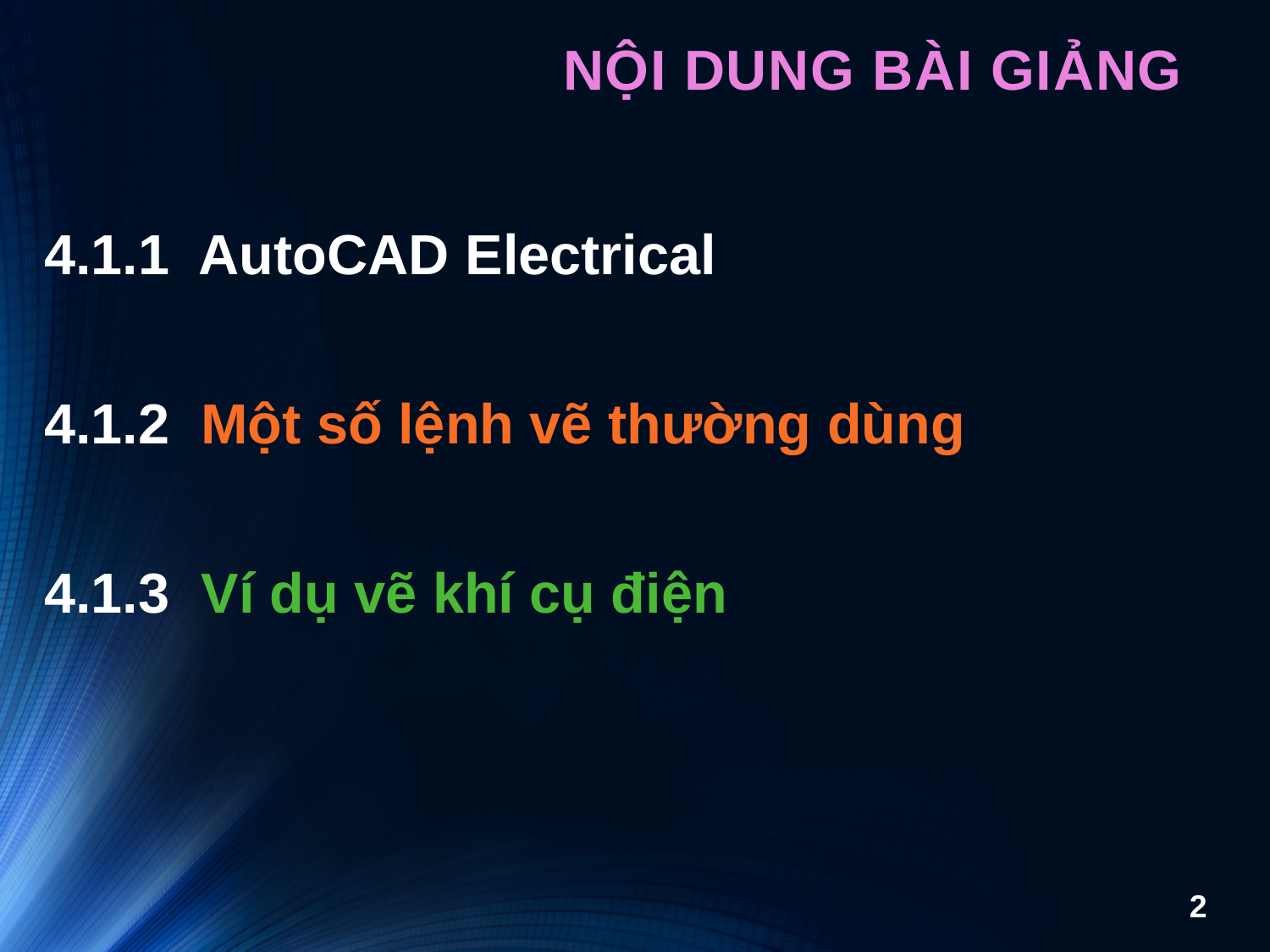

NỘI DUNG BÀI GIẢNG

4.1.1  AutoCAD Electrical

4.1.2  Một số lệnh vẽ thường dùng

4.1.3  Ví dụ vẽ khí cụ điện

2